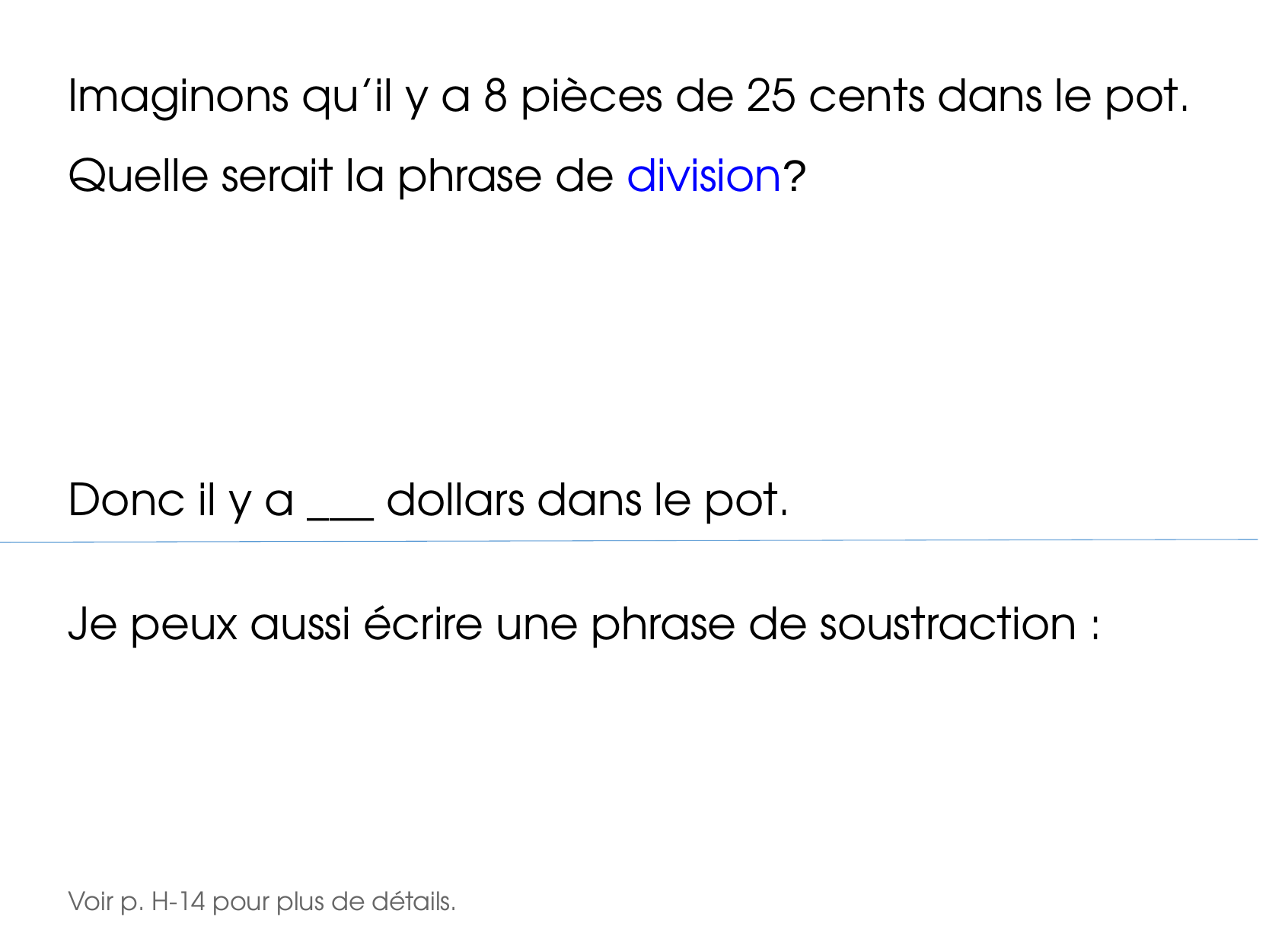

Imaginons qu’il y a 8 pièces de 25 cents dans le pot.
Quelle serait la phrase de division?
Donc il y a ___ dollars dans le pot.
Je peux aussi écrire une phrase de soustraction :
Voir p. H-14 pour plus de détails.